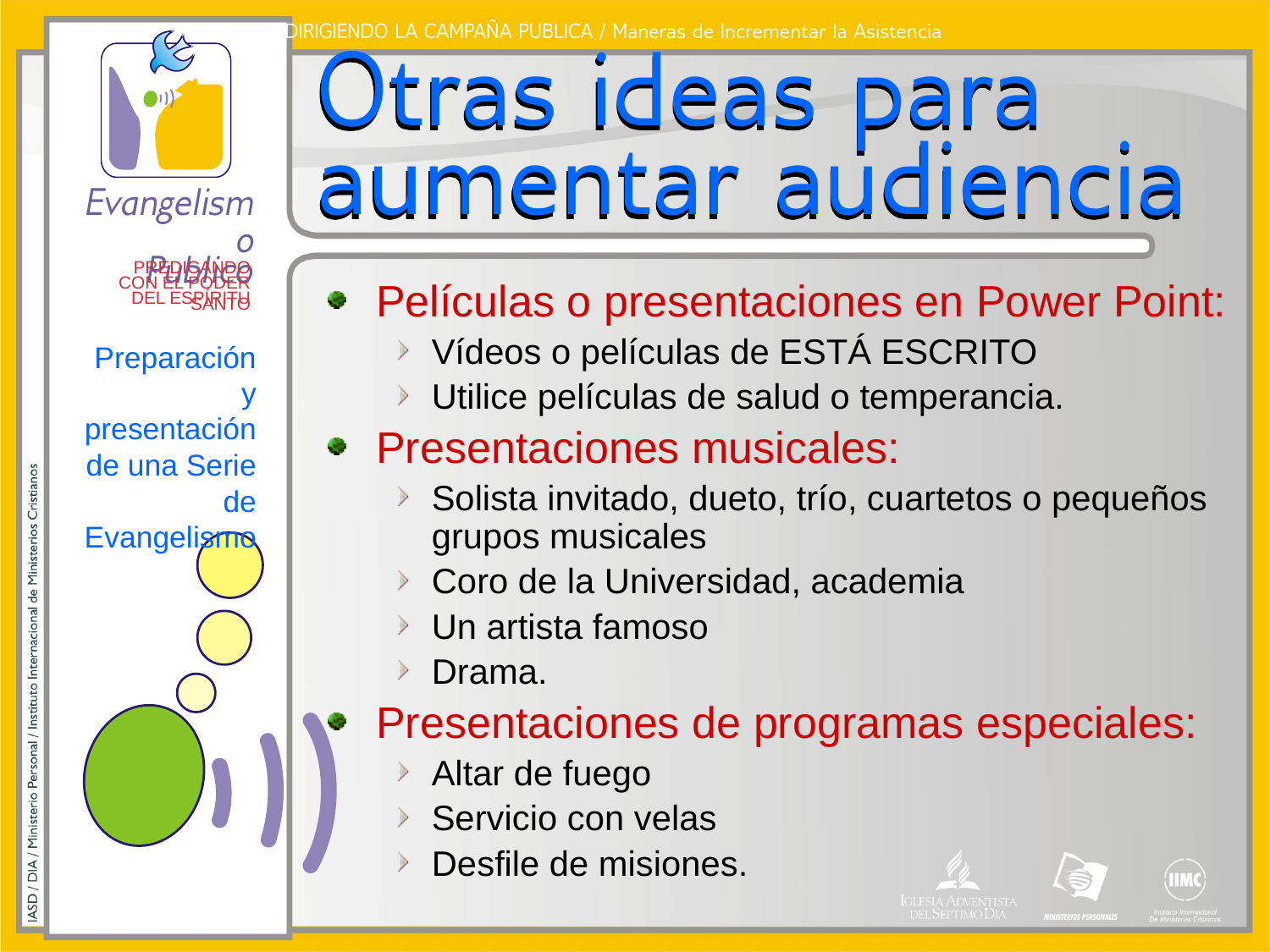

DIRIGIENDO LA CAMPAÑA PUBLICA / Maneras de Incrementar la Asistencia
# Otras ideas para aumentar audiencia
Películas o presentaciones en Power Point:
Vídeos o películas de ESTÁ ESCRITO
Utilice películas de salud o temperancia.
Presentaciones musicales:
Solista invitado, dueto, trío, cuartetos o pequeños grupos musicales
Coro de la Universidad, academia
Un artista famoso
Drama.
Presentaciones de programas especiales:
Altar de fuego
Servicio con velas
Desfile de misiones.